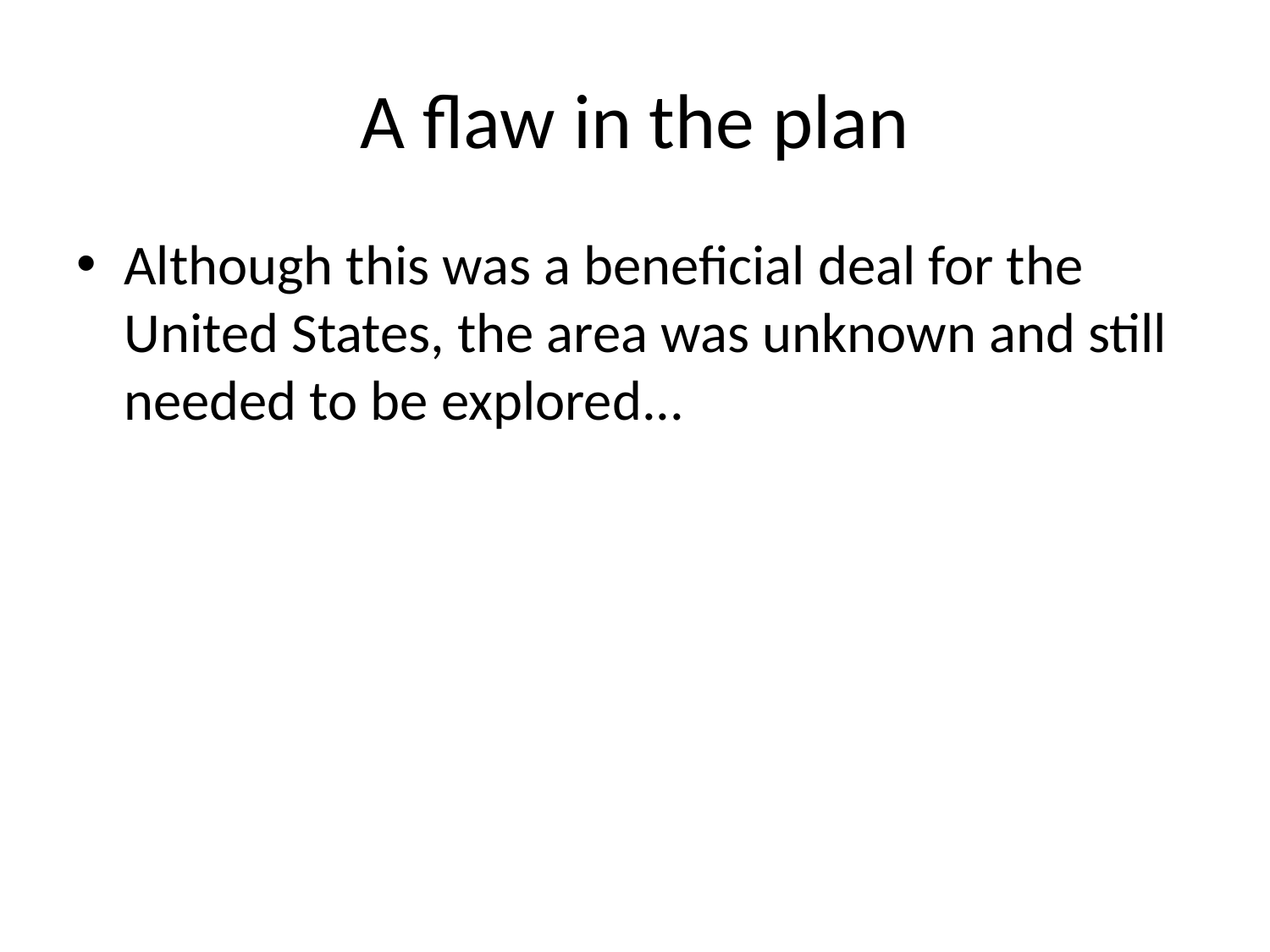

# A flaw in the plan
Although this was a beneficial deal for the United States, the area was unknown and still needed to be explored...